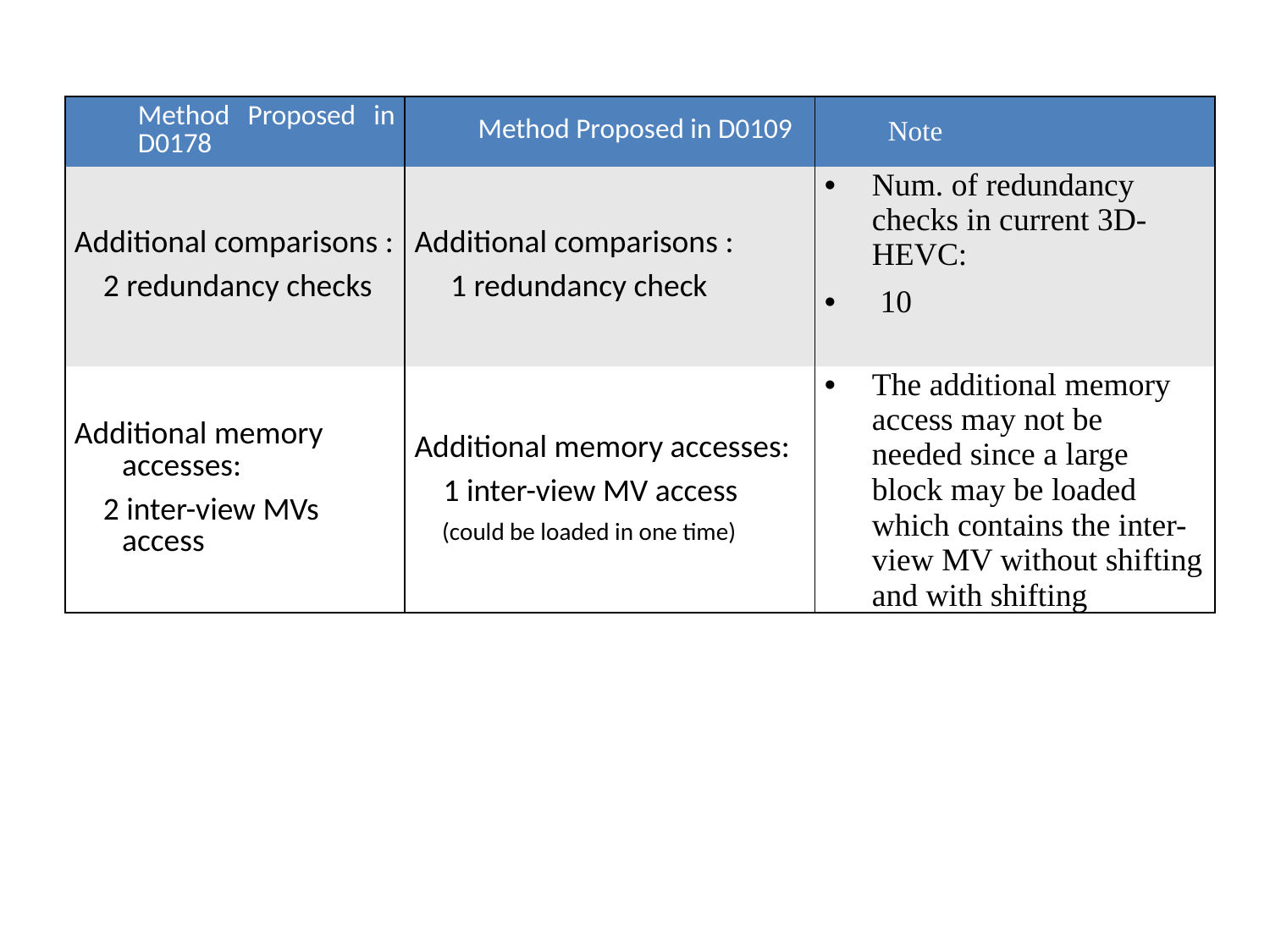

| Method Proposed in D0178 | Method Proposed in D0109 | Note |
| --- | --- | --- |
| Additional comparisons : 2 redundancy checks | Additional comparisons : 1 redundancy check | Num. of redundancy checks in current 3D-HEVC: 10 |
| Additional memory accesses: 2 inter-view MVs access | Additional memory accesses: 1 inter-view MV access (could be loaded in one time) | The additional memory access may not be needed since a large block may be loaded which contains the inter-view MV without shifting and with shifting |